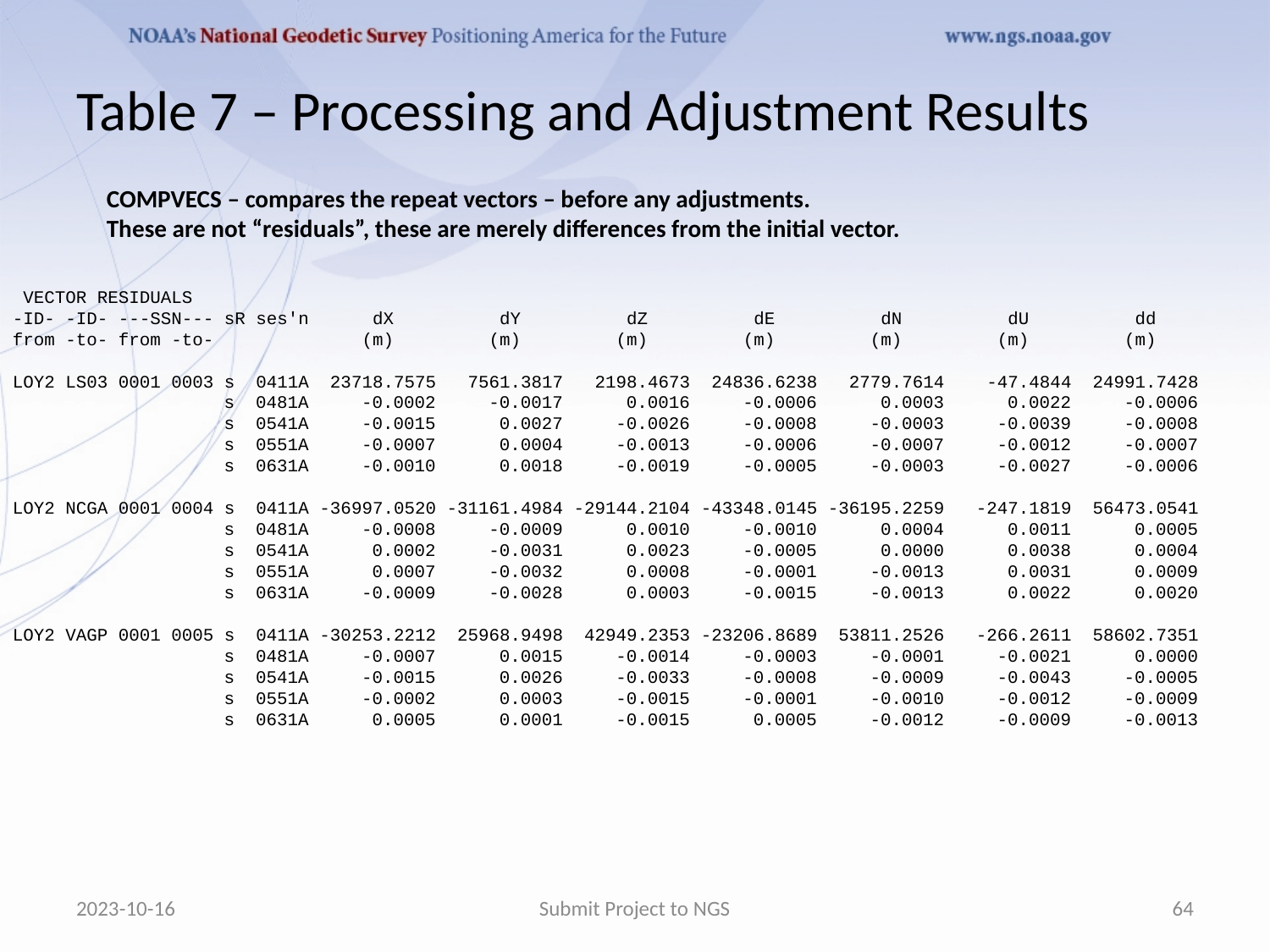

# Table 7 – Processing and Adjustment Results

COMPVECS – compares the repeat vectors – before any adjustments.
These are not “residuals”, these are merely differences from the initial vector.
 VECTOR RESIDUALS
-ID- -ID- ---SSN--- sR ses'n      dX          dY          dZ          dE          dN          dU          dd
from -to- from -to-              (m)         (m)         (m)         (m)         (m)         (m)         (m)

LOY2 LS03 0001 0003 s  0411A  23718.7575   7561.3817   2198.4673  24836.6238   2779.7614    -47.4844  24991.7428
                    s  0481A     -0.0002     -0.0017      0.0016     -0.0006      0.0003      0.0022     -0.0006
                    s  0541A     -0.0015      0.0027     -0.0026     -0.0008     -0.0003     -0.0039     -0.0008
                    s  0551A     -0.0007      0.0004     -0.0013     -0.0006     -0.0007     -0.0012     -0.0007
                    s  0631A     -0.0010      0.0018     -0.0019     -0.0005     -0.0003     -0.0027     -0.0006

LOY2 NCGA 0001 0004 s  0411A -36997.0520 -31161.4984 -29144.2104 -43348.0145 -36195.2259   -247.1819  56473.0541
                    s  0481A     -0.0008     -0.0009      0.0010     -0.0010      0.0004      0.0011      0.0005
                    s  0541A      0.0002     -0.0031      0.0023     -0.0005      0.0000      0.0038      0.0004
                    s  0551A      0.0007     -0.0032      0.0008     -0.0001     -0.0013      0.0031      0.0009
                    s  0631A     -0.0009     -0.0028      0.0003     -0.0015     -0.0013      0.0022      0.0020

LOY2 VAGP 0001 0005 s  0411A -30253.2212  25968.9498  42949.2353 -23206.8689  53811.2526   -266.2611  58602.7351
                    s  0481A     -0.0007      0.0015     -0.0014     -0.0003     -0.0001     -0.0021      0.0000
                    s  0541A     -0.0015      0.0026     -0.0033     -0.0008     -0.0009     -0.0043     -0.0005
                    s  0551A     -0.0002      0.0003     -0.0015     -0.0001     -0.0010     -0.0012     -0.0009
                    s  0631A      0.0005      0.0001     -0.0015      0.0005     -0.0012     -0.0009     -0.0013
2023-10-16
Submit Project to NGS
64